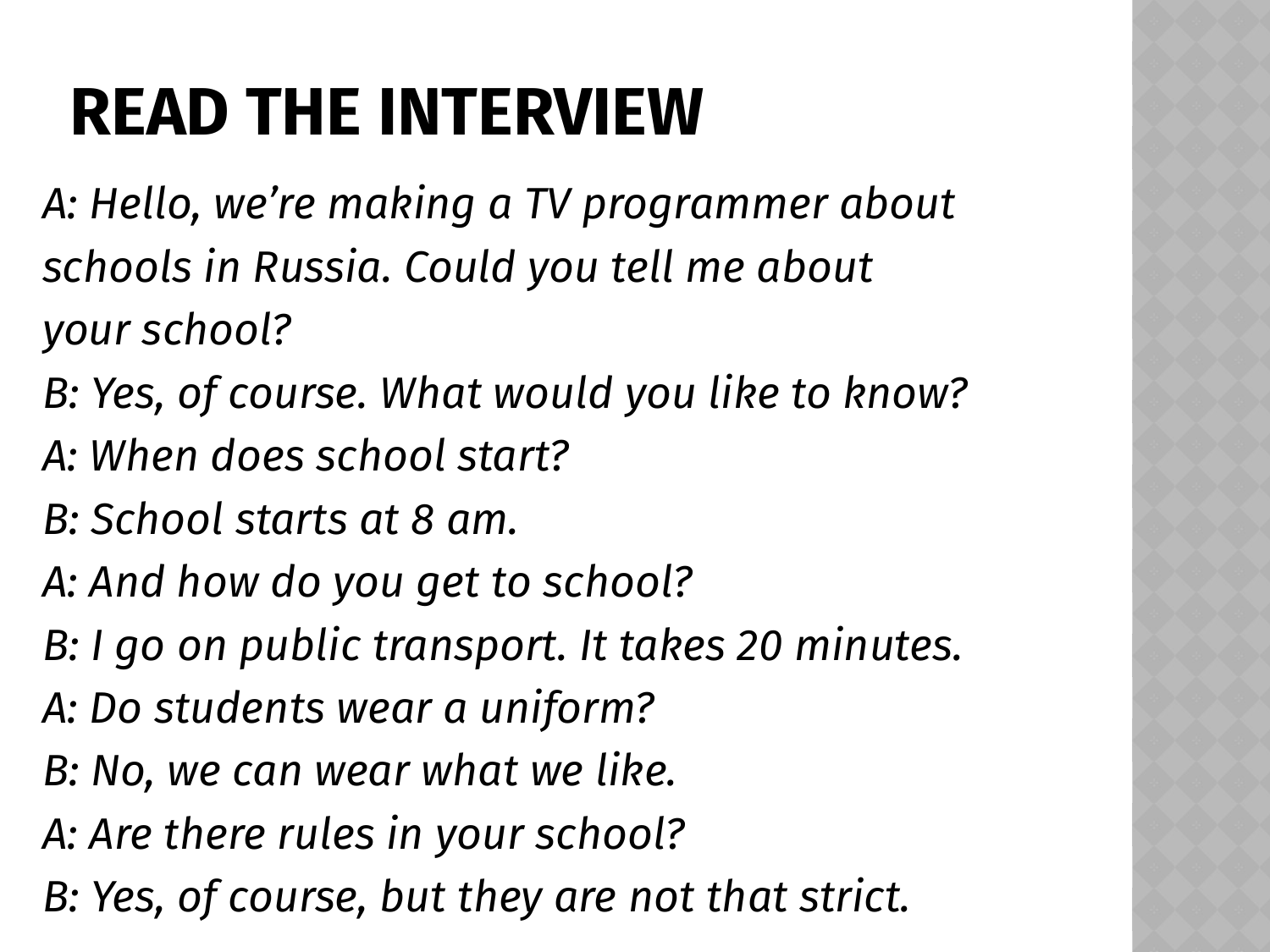

# Read the interview
A: Hello, we’re making a TV programmer about
schools in Russia. Could you tell me about
your school?
B: Yes, of course. What would you like to know?
A: When does school start?
B: School starts at 8 am.
A: And how do you get to school?
B: I go on public transport. It takes 20 minutes.
A: Do students wear a uniform?
B: No, we can wear what we like.
A: Are there rules in your school?
B: Yes, of course, but they are not that strict.